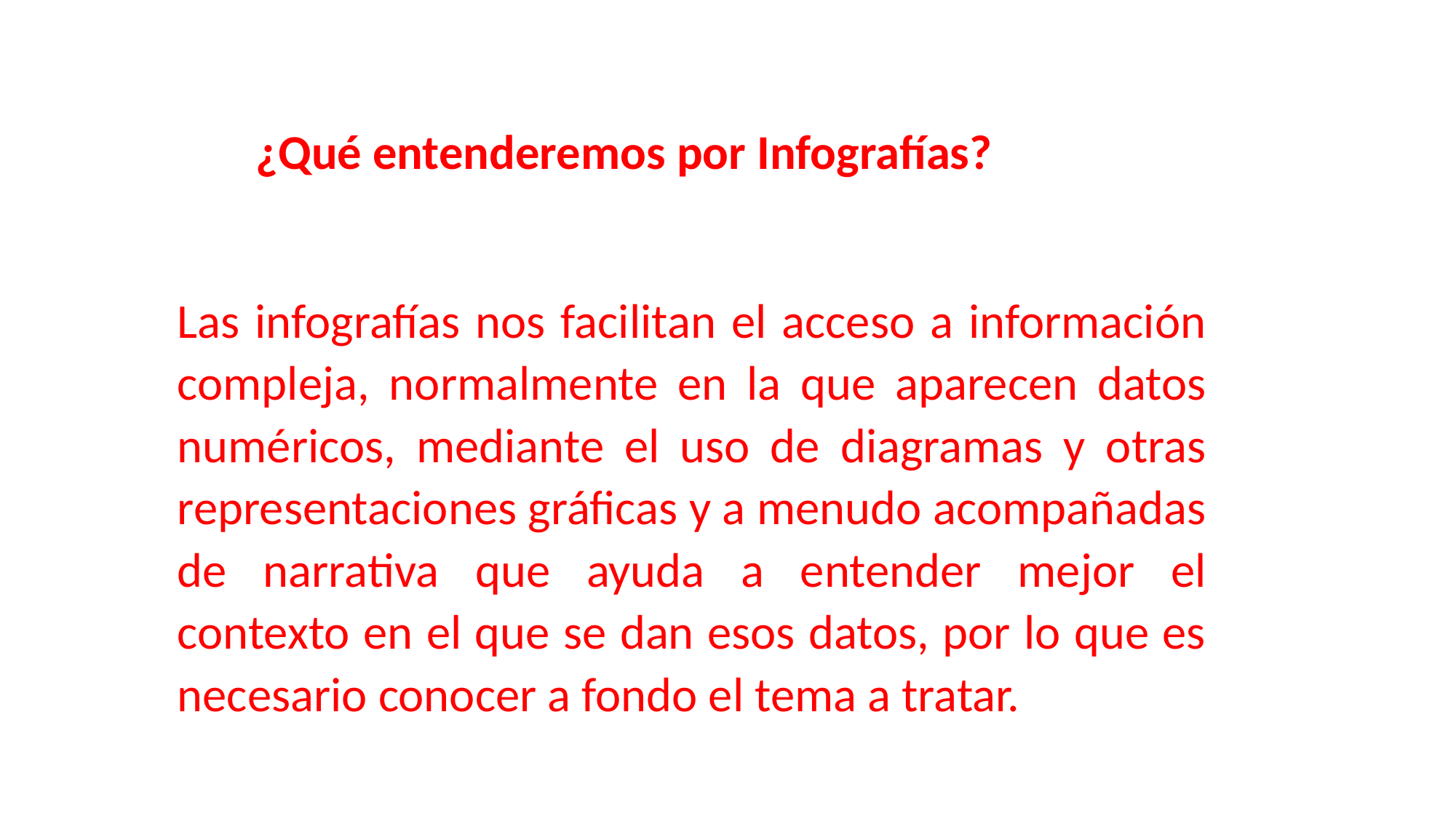

¿Qué entenderemos por Infografías?
Las infografías nos facilitan el acceso a información compleja, normalmente en la que aparecen datos numéricos, mediante el uso de diagramas y otras representaciones gráficas y a menudo acompañadas de narrativa que ayuda a entender mejor el contexto en el que se dan esos datos, por lo que es necesario conocer a fondo el tema a tratar.